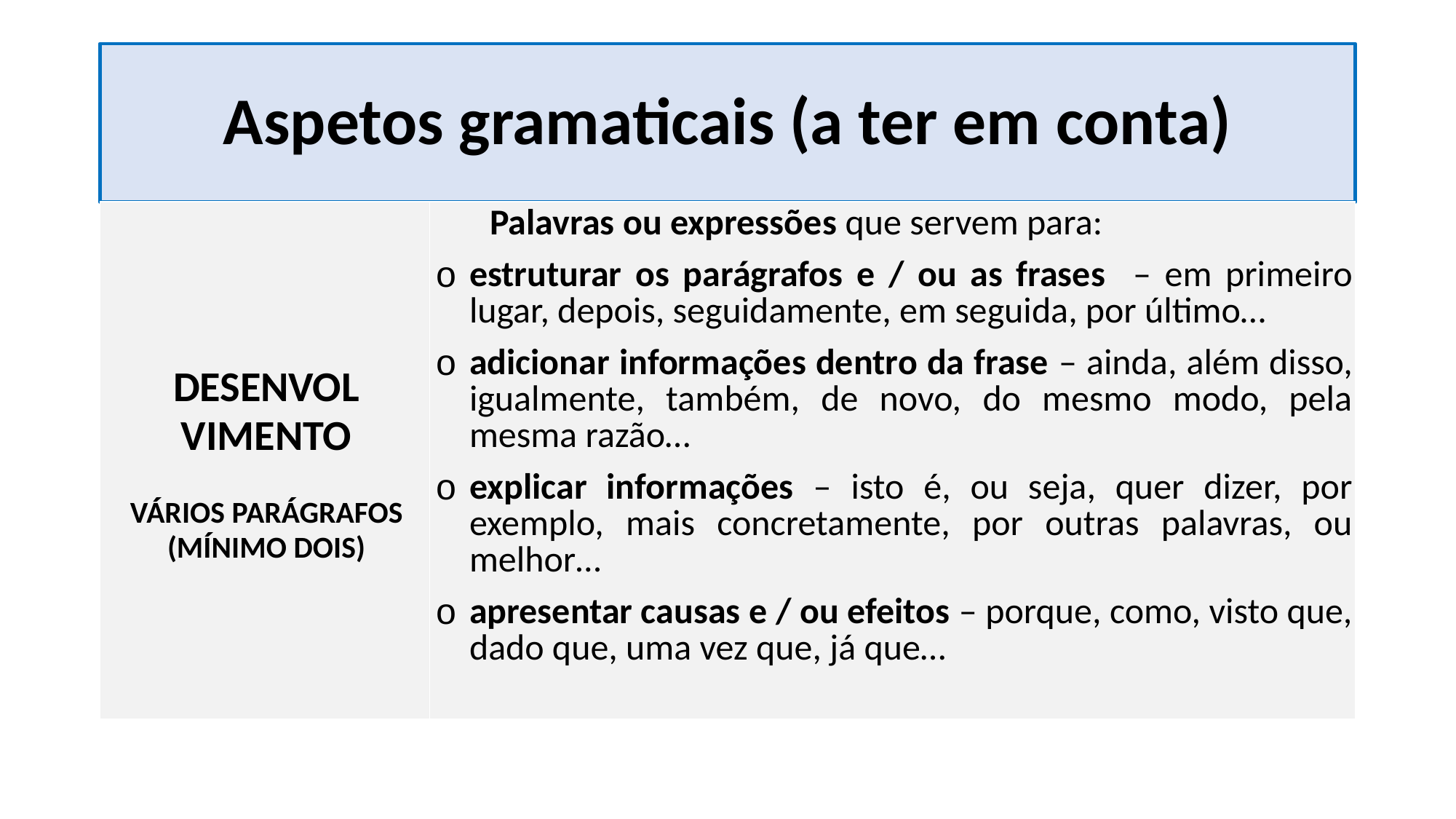

# Aspetos gramaticais (a ter em conta)
| DESENVOL VIMENTO   VÁRIOS PARÁGRAFOS (MÍNIMO DOIS) | Palavras ou expressões que servem para: estruturar os parágrafos e / ou as frases – em primeiro lugar, depois, seguidamente, em seguida, por último… adicionar informações dentro da frase – ainda, além disso, igualmente, também, de novo, do mesmo modo, pela mesma razão… explicar informações – isto é, ou seja, quer dizer, por exemplo, mais concretamente, por outras palavras, ou melhor… apresentar causas e / ou efeitos – porque, como, visto que, dado que, uma vez que, já que… |
| --- | --- |